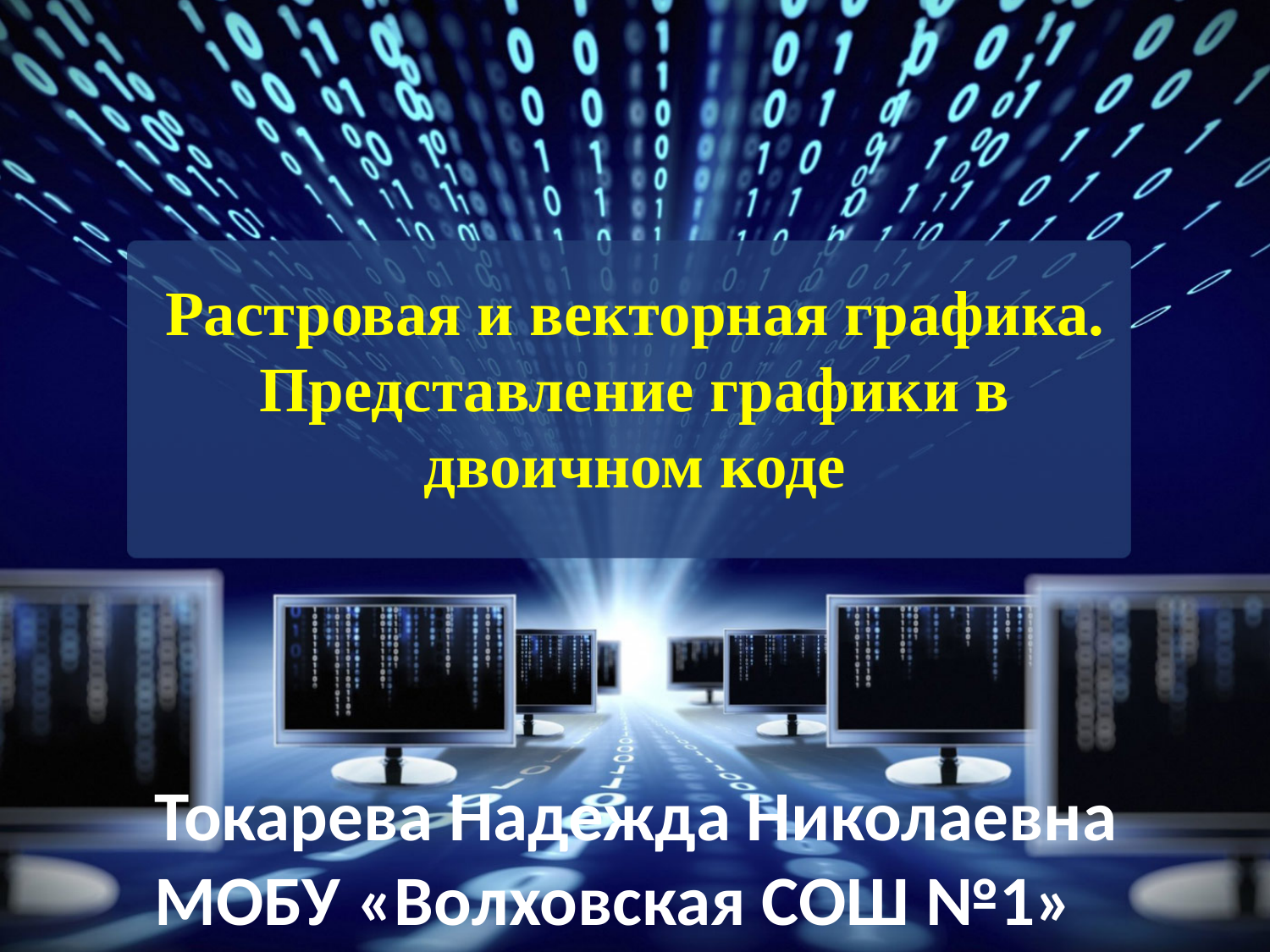

# Растровая и векторная графика. Представление графики в двоичном коде
Токарева Надежда Николаевна
МОБУ «Волховская СОШ №1»